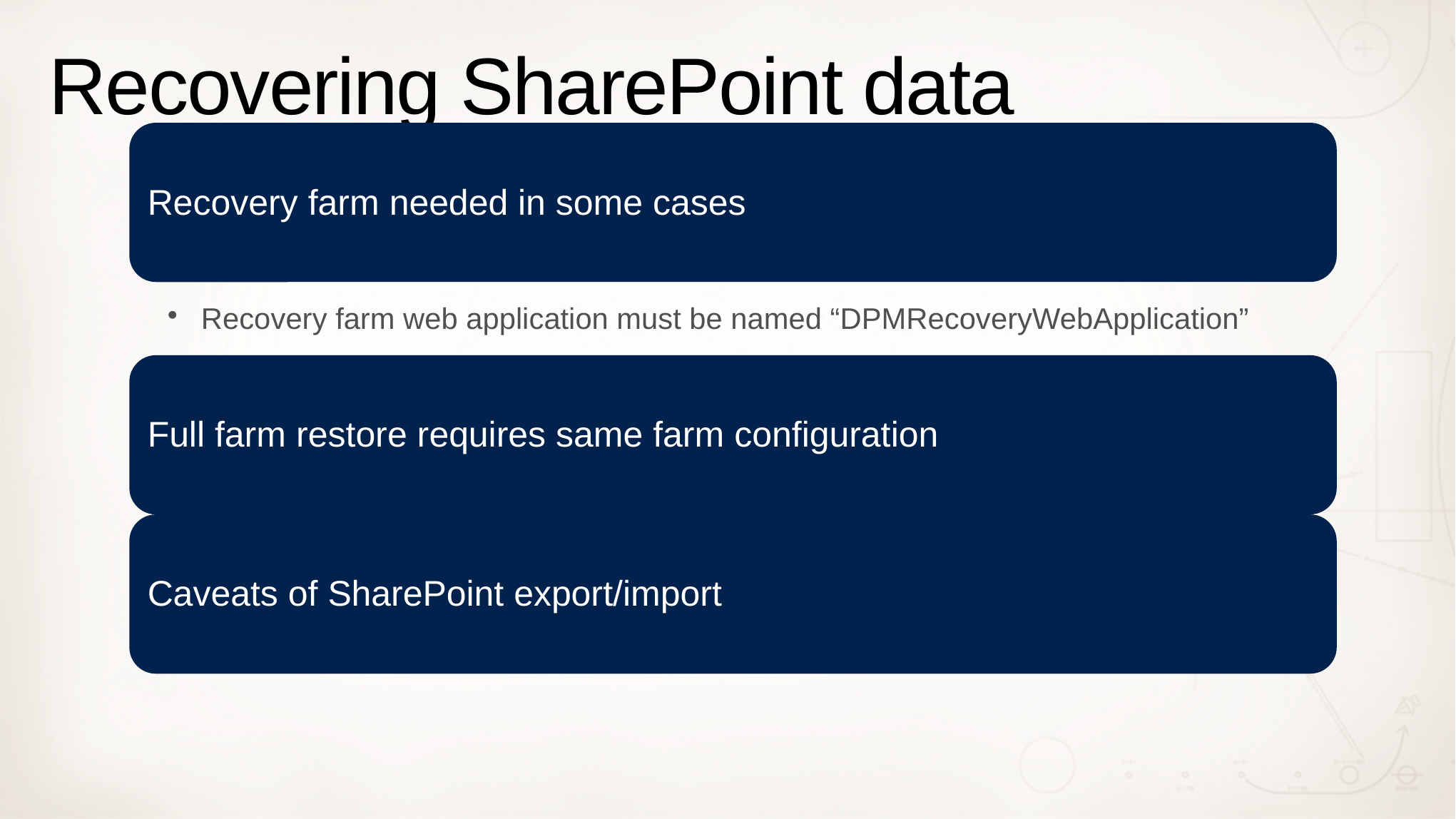

# Recovering SharePoint data
Recovery farm needed in some cases
Full farm restore requires same farm configuration
Caveats of SharePoint export/import
Recovery farm web application must be named “DPMRecoveryWebApplication”